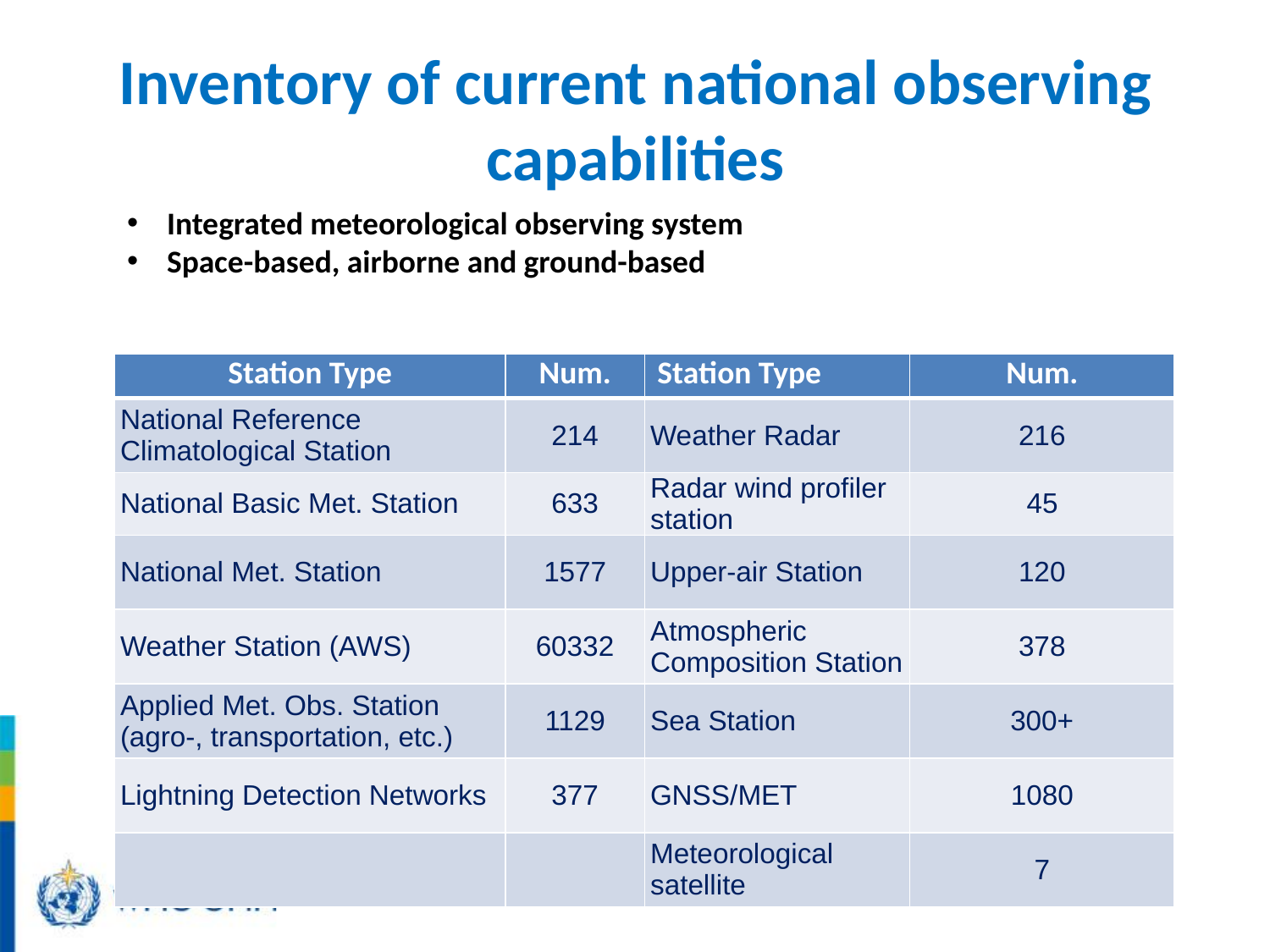

# Inventory of current national observing capabilities
Integrated meteorological observing system
Space-based, airborne and ground-based
| Station Type | Num. | Station Type | Num. |
| --- | --- | --- | --- |
| National Reference Climatological Station | 214 | Weather Radar | 216 |
| National Basic Met. Station | 633 | Radar wind profiler station | 45 |
| National Met. Station | 1577 | Upper-air Station | 120 |
| Weather Station (AWS) | 60332 | Atmospheric Composition Station | 378 |
| Applied Met. Obs. Station (agro-, transportation, etc.) | 1129 | Sea Station | 300+ |
| Lightning Detection Networks | 377 | GNSS/MET | 1080 |
|  |  | Meteorological satellite | 7 |